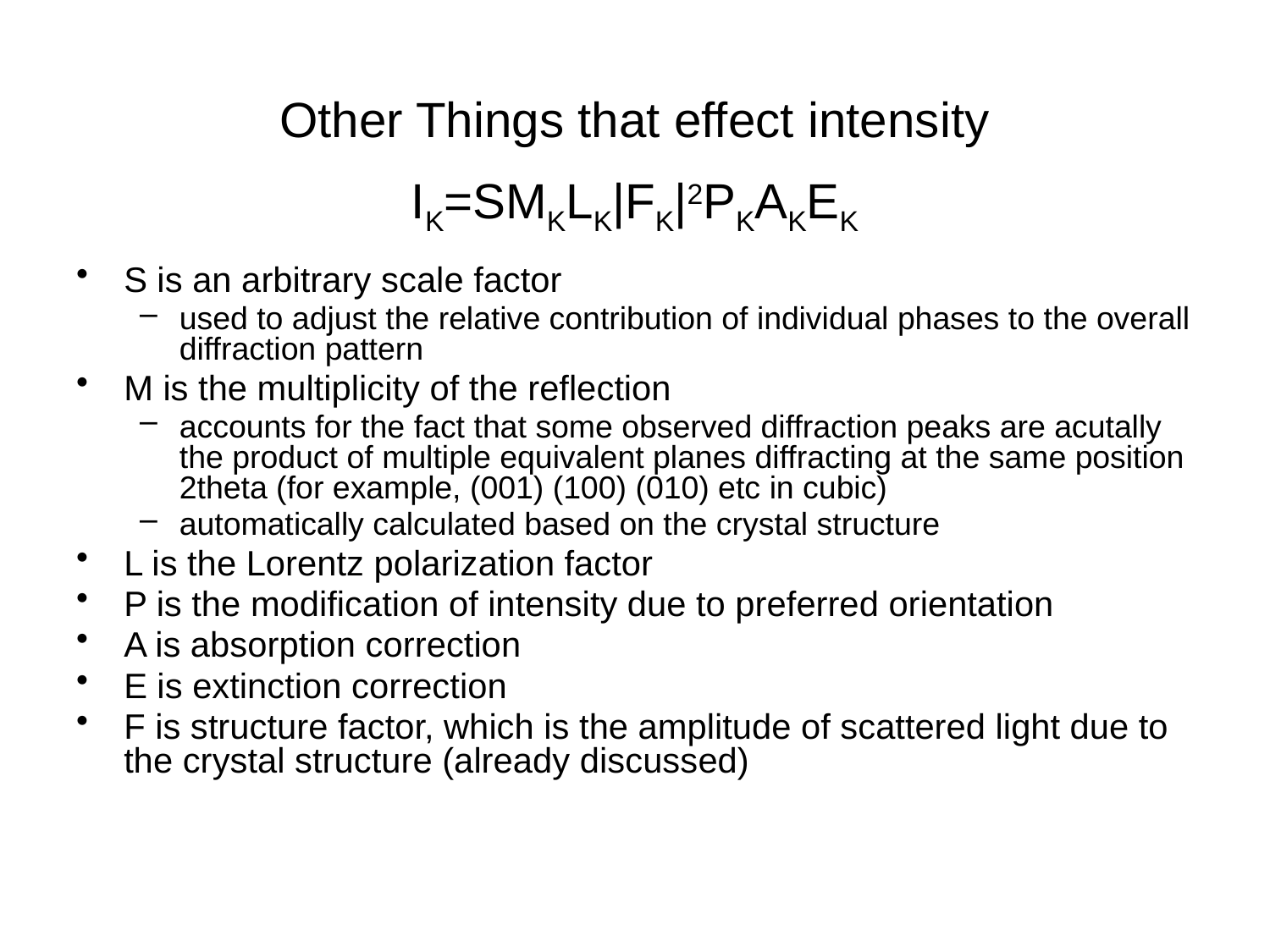

# Other Things that effect intensity
IK=SMKLK|FK|2PKAKEK

S is an arbitrary scale factor
used to adjust the relative contribution of individual phases to the overall diffraction pattern
M is the multiplicity of the reflection
accounts for the fact that some observed diffraction peaks are acutally the product of multiple equivalent planes diffracting at the same position 2theta (for example, (001) (100) (010) etc in cubic)
automatically calculated based on the crystal structure
L is the Lorentz polarization factor
P is the modification of intensity due to preferred orientation
A is absorption correction
E is extinction correction
F is structure factor, which is the amplitude of scattered light due to the crystal structure (already discussed)